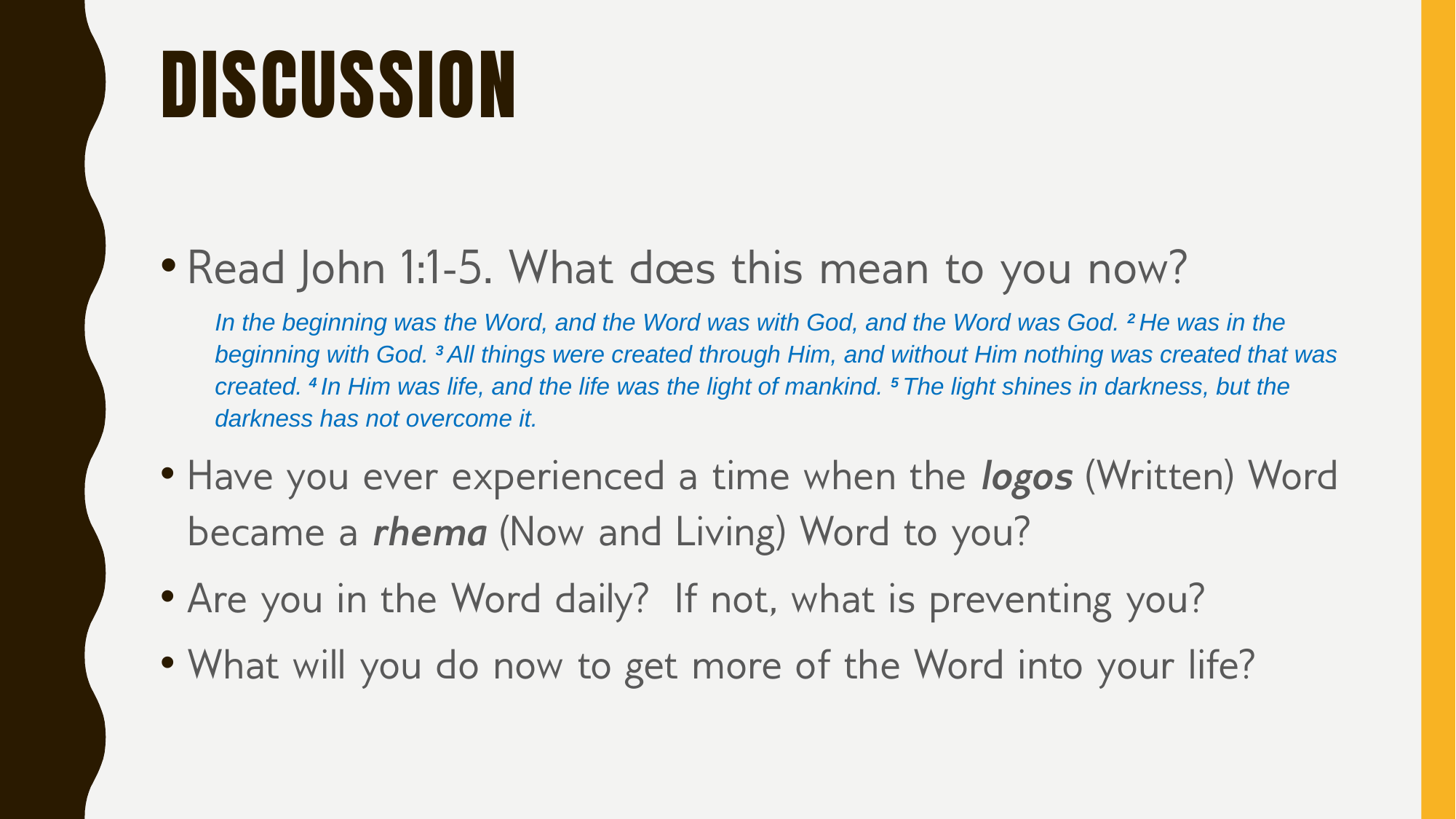

# DISCUSSION
Read John 1:1-5. What does this mean to you now?
In the beginning was the Word, and the Word was with God, and the Word was God. 2 He was in the beginning with God. 3 All things were created through Him, and without Him nothing was created that was created. 4 In Him was life, and the life was the light of mankind. 5 The light shines in darkness, but the darkness has not overcome it.
Have you ever experienced a time when the logos (Written) Word became a rhema (Now and Living) Word to you?
Are you in the Word daily?  If not, what is preventing you?
What will you do now to get more of the Word into your life?